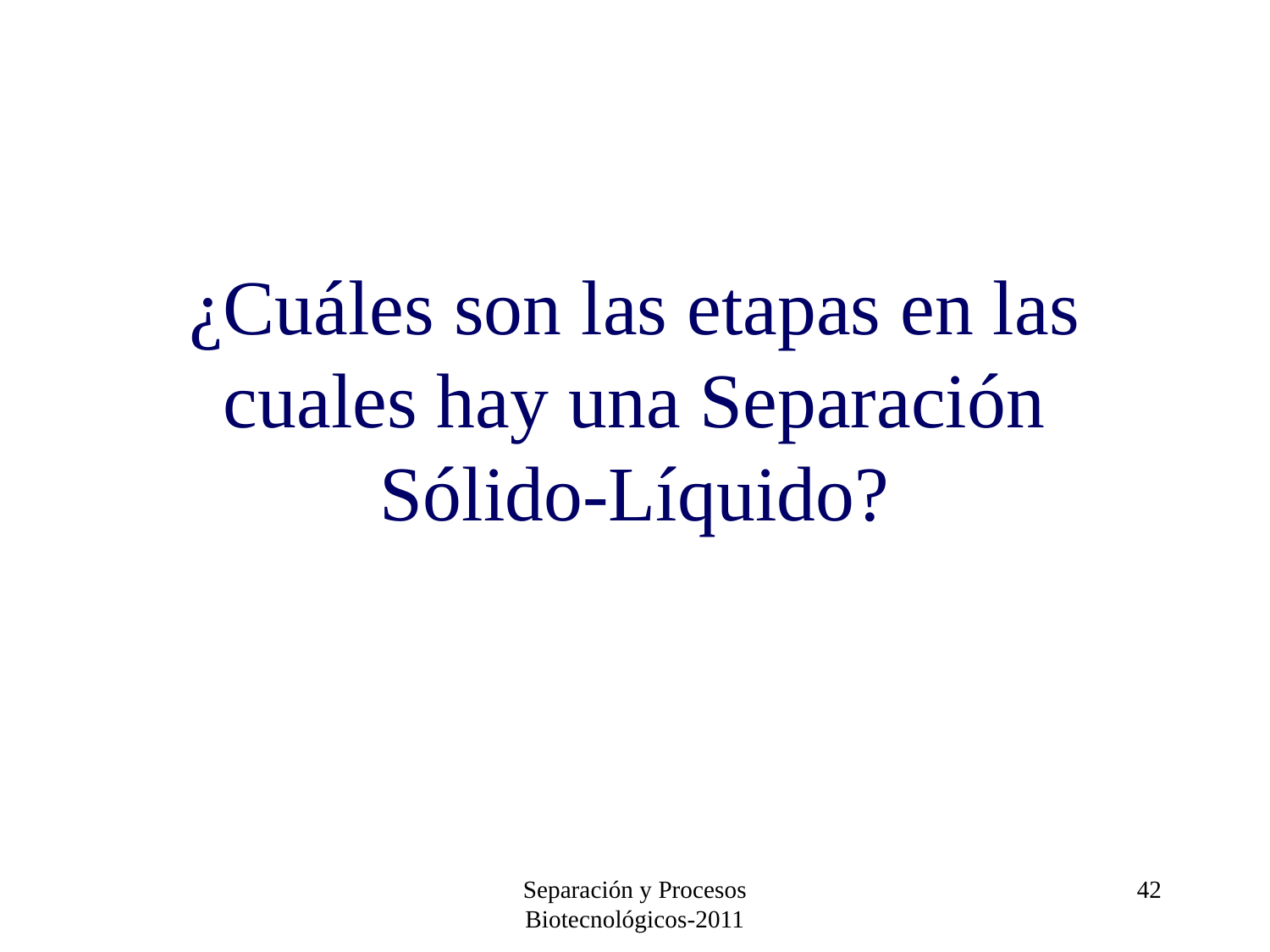

# ¿Cuáles son las etapas en las cuales hay una Separación Sólido-Líquido?
Separación y Procesos Biotecnológicos-2011
42